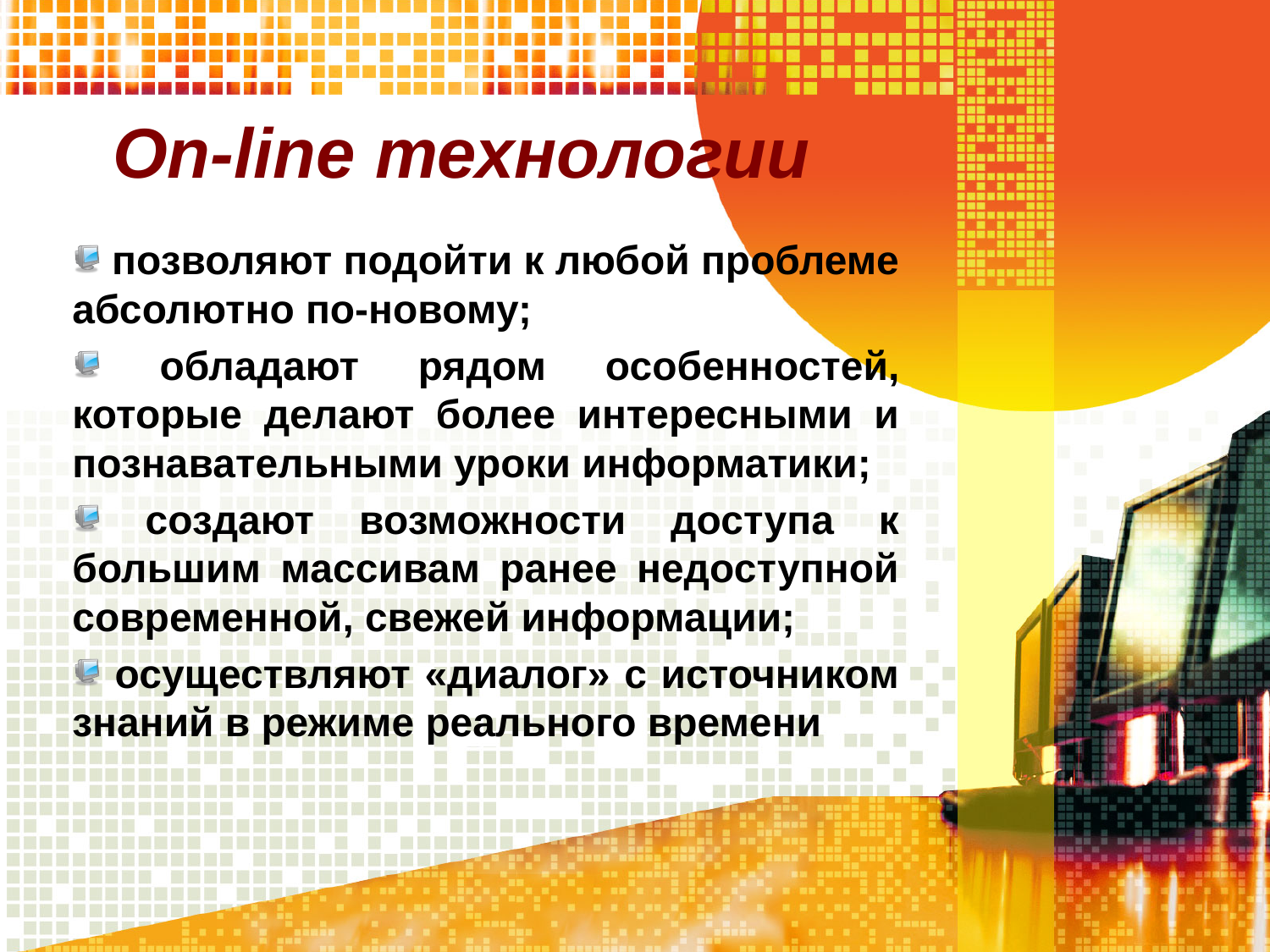

# On-line технологии
 позволяют подойти к любой проблеме абсолютно по-новому;
 обладают рядом особенностей, которые делают более интересными и познавательными уроки информатики;
 создают возможности доступа к большим массивам ранее недоступной современной, свежей информации;
 осуществляют «диалог» с источником знаний в режиме реального времени